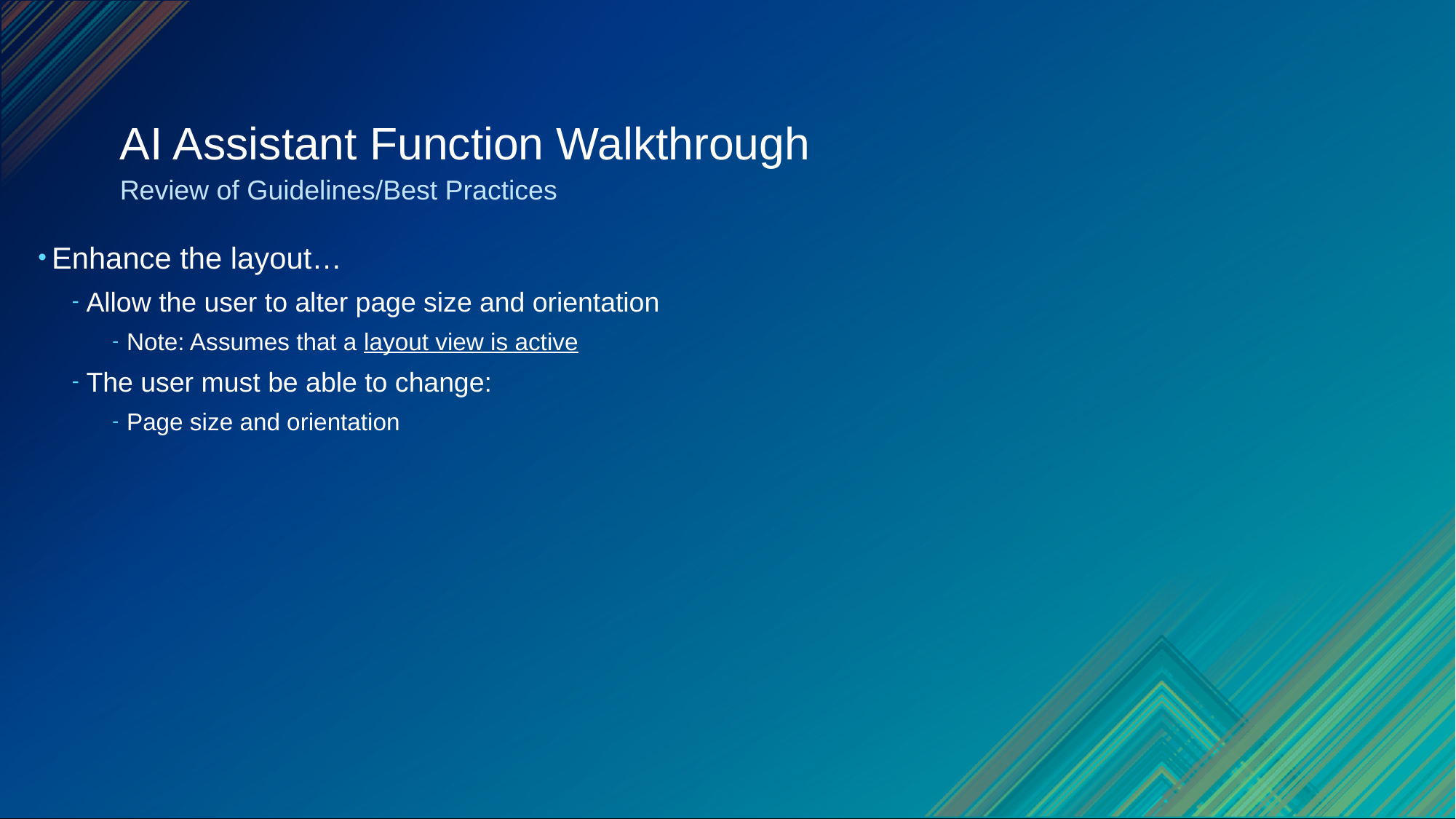

# AI Assistant Function Walkthrough
Review of Guidelines/Best Practices
Enhance the layout…
Allow the user to alter page size and orientation
Note: Assumes that a layout view is active
The user must be able to change:
Page size and orientation